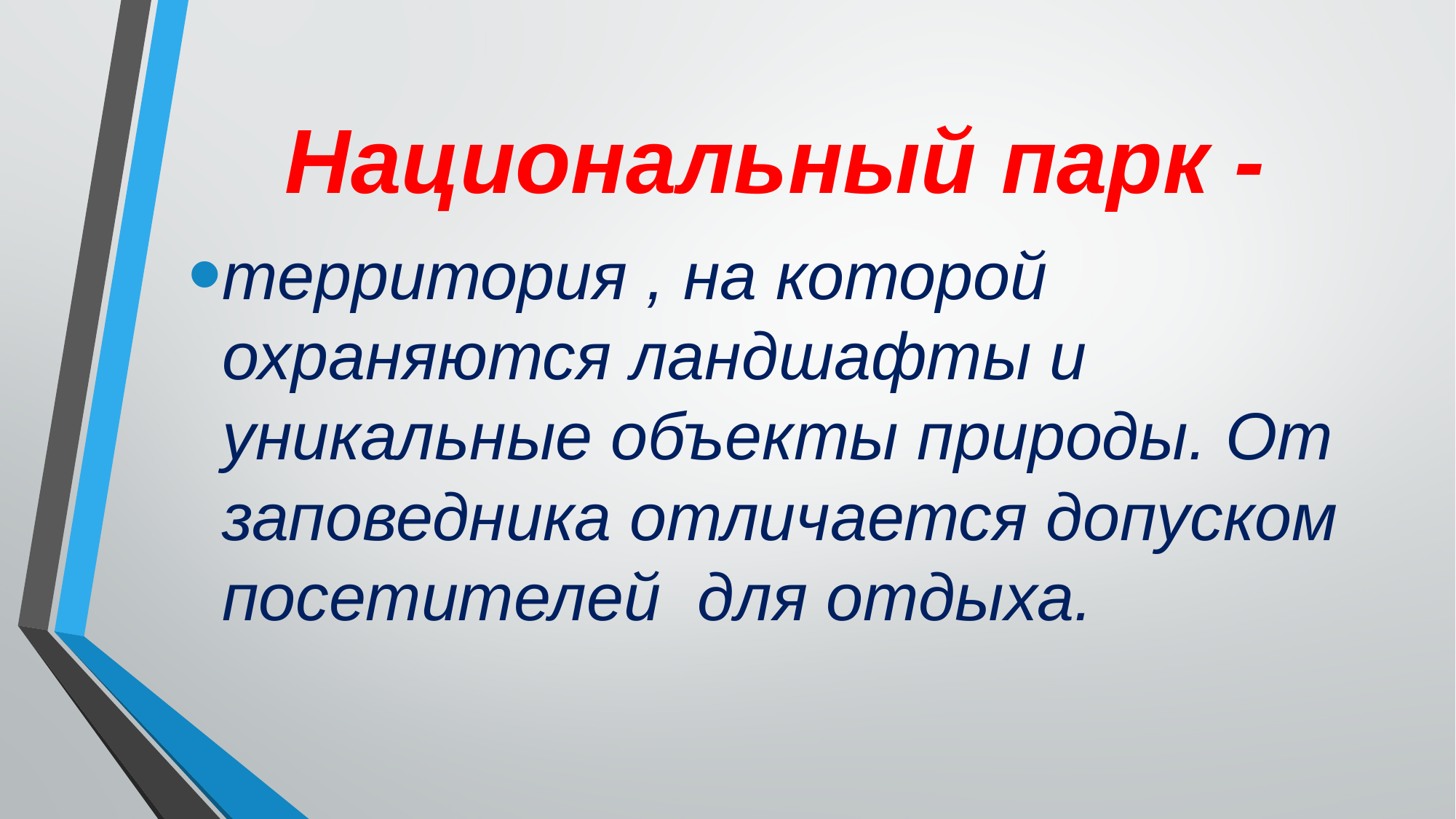

# Национальный парк -
территория , на которой охраняются ландшафты и уникальные объекты природы. От заповедника отличается допуском посетителей  для отдыха.